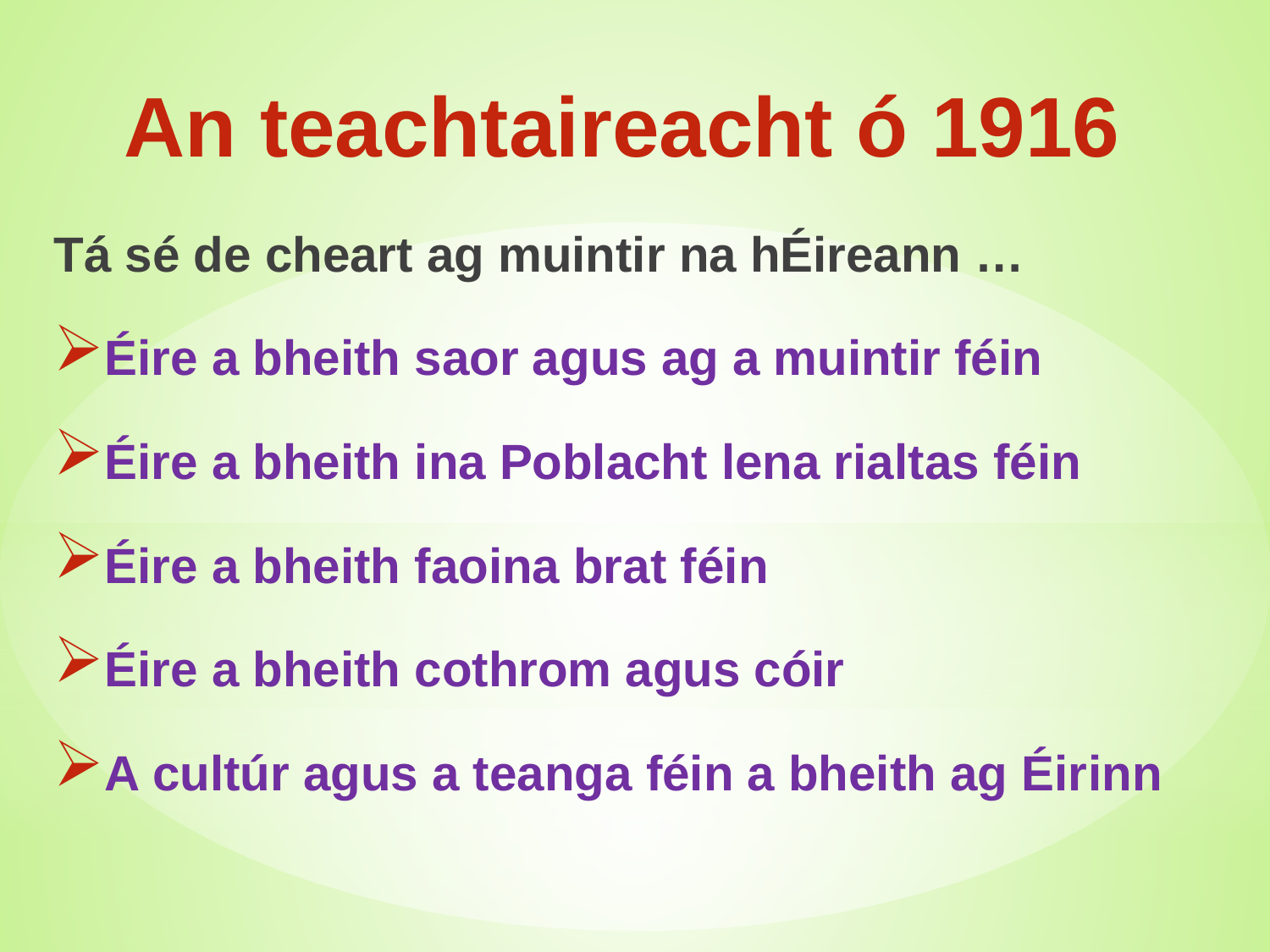

An teachtaireacht ó 1916
Tá sé de cheart ag muintir na hÉireann …
Éire a bheith saor agus ag a muintir féin
Éire a bheith ina Poblacht lena rialtas féin
Éire a bheith faoina brat féin
Éire a bheith cothrom agus cóir
A cultúr agus a teanga féin a bheith ag Éirinn